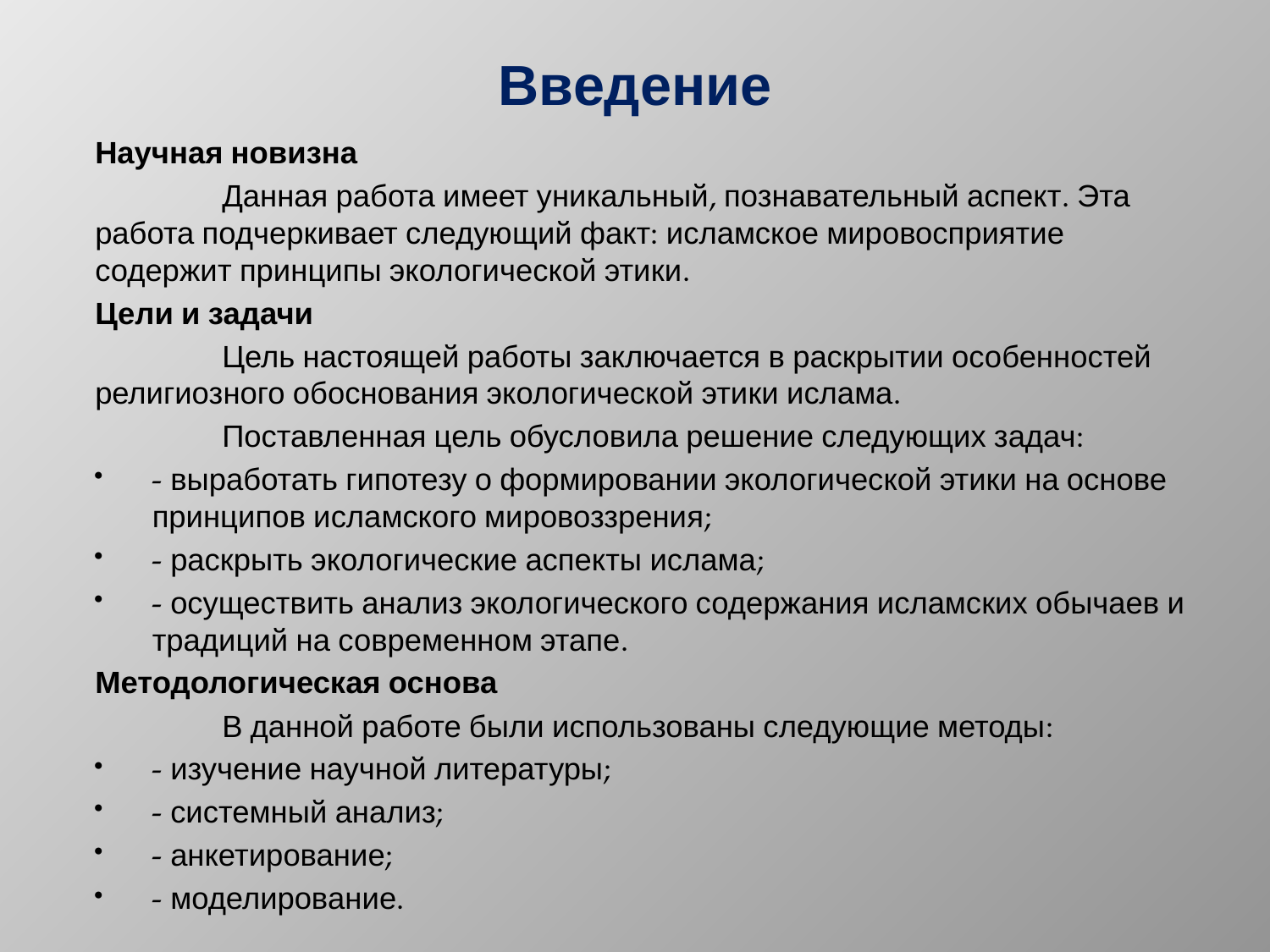

# Введение
Научная новизна
	Данная работа имеет уникальный, познавательный аспект. Эта работа подчеркивает следующий факт: исламское мировосприятие содержит принципы экологической этики.
Цели и задачи
	Цель настоящей работы заключается в раскрытии особенностей религиозного обоснования экологической этики ислама.
	Поставленная цель обусловила решение следующих задач:
- выработать гипотезу о формировании экологической этики на основе принципов исламского мировоззрения;
- раскрыть экологические аспекты ислама;
- осуществить анализ экологического содержания исламских обычаев и традиций на современном этапе.
Методологическая основа
	В данной работе были использованы следующие методы:
- изучение научной литературы;
- системный анализ;
- анкетирование;
- моделирование.